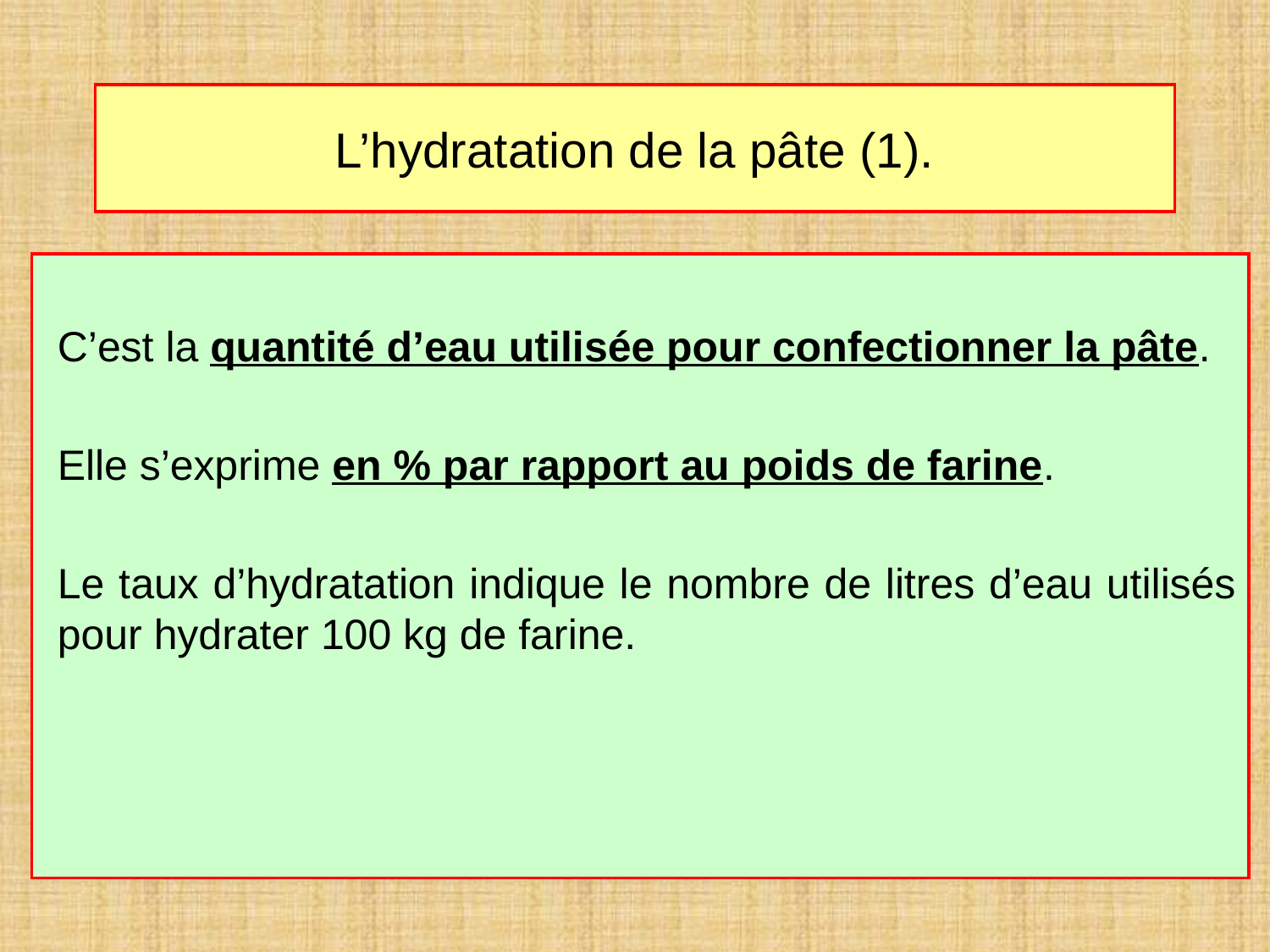

# L’hydratation de la pâte (1).

C’est la quantité d’eau utilisée pour confectionner la pâte.

Elle s’exprime en % par rapport au poids de farine.

Le taux d’hydratation indique le nombre de litres d’eau utilisés pour hydrater 100 kg de farine.